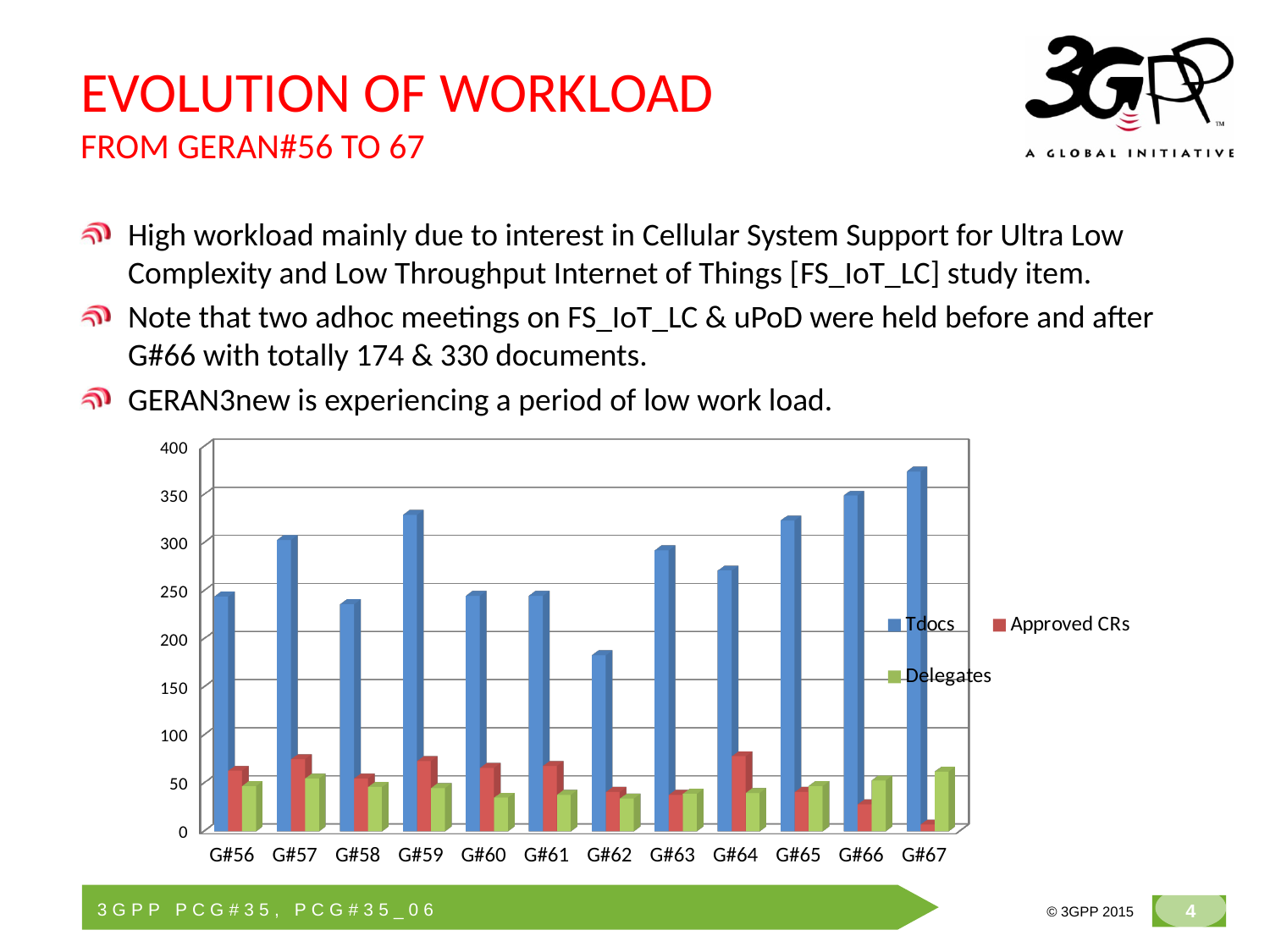

# EVOLUTION OF WORKLOAD FROM GERAN#56 TO 67
High workload mainly due to interest in Cellular System Support for Ultra Low Complexity and Low Throughput Internet of Things [FS_IoT_LC] study item.
Note that two adhoc meetings on FS_IoT_LC & uPoD were held before and after G#66 with totally 174 & 330 documents.
GERAN3new is experiencing a period of low work load.

[unsupported chart]